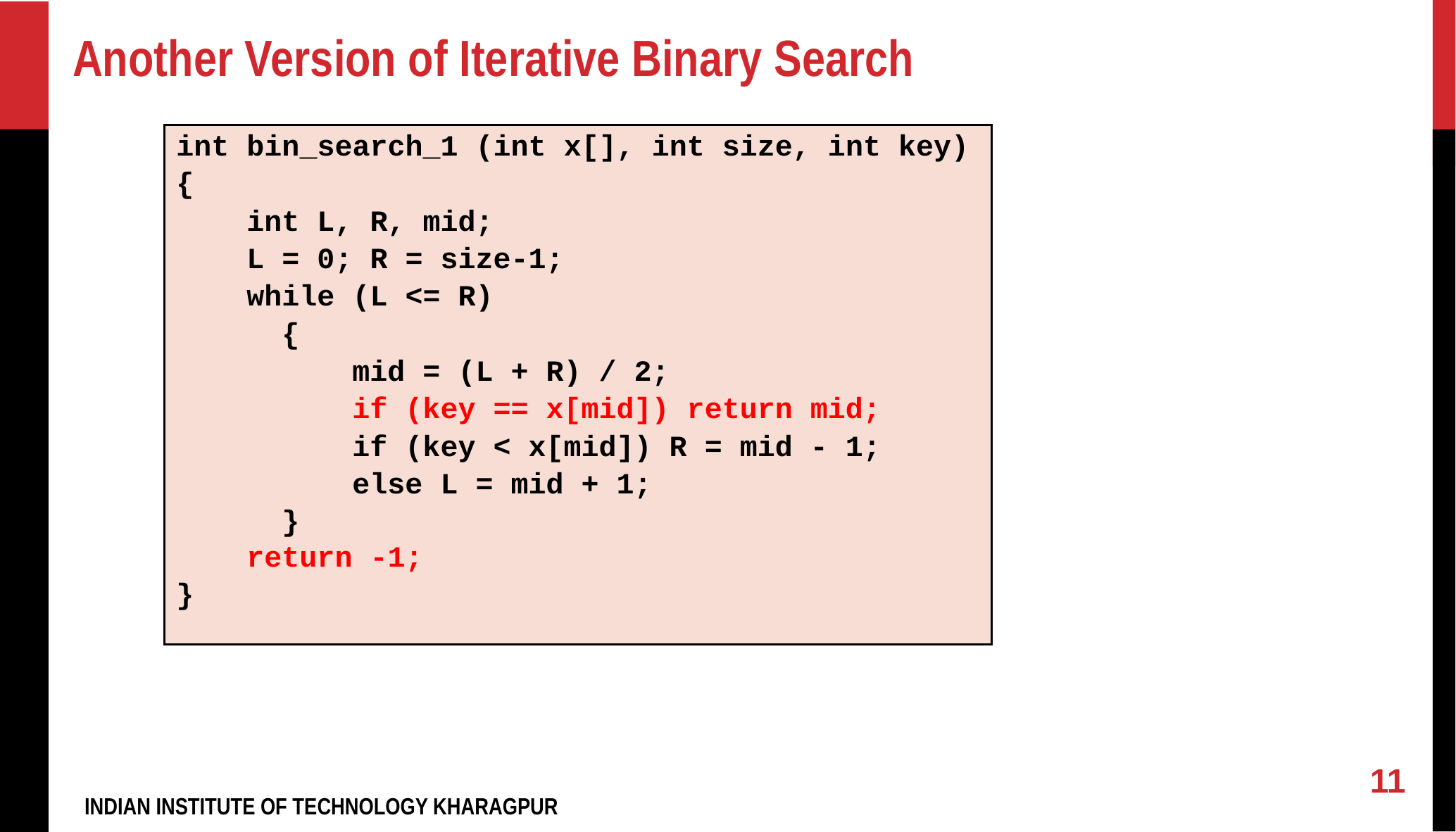

# Another Version of Iterative Binary Search
int bin_search_1 (int x[], int size, int key)
{
    int L, R, mid;
    L = 0; R = size-1;
    while (L <= R)
      {
          mid = (L + R) / 2;
          if (key == x[mid]) return mid;
          if (key < x[mid]) R = mid - 1;
          else L = mid + 1;
      }
    return -1;
}
11
INDIAN INSTITUTE OF TECHNOLOGY KHARAGPUR